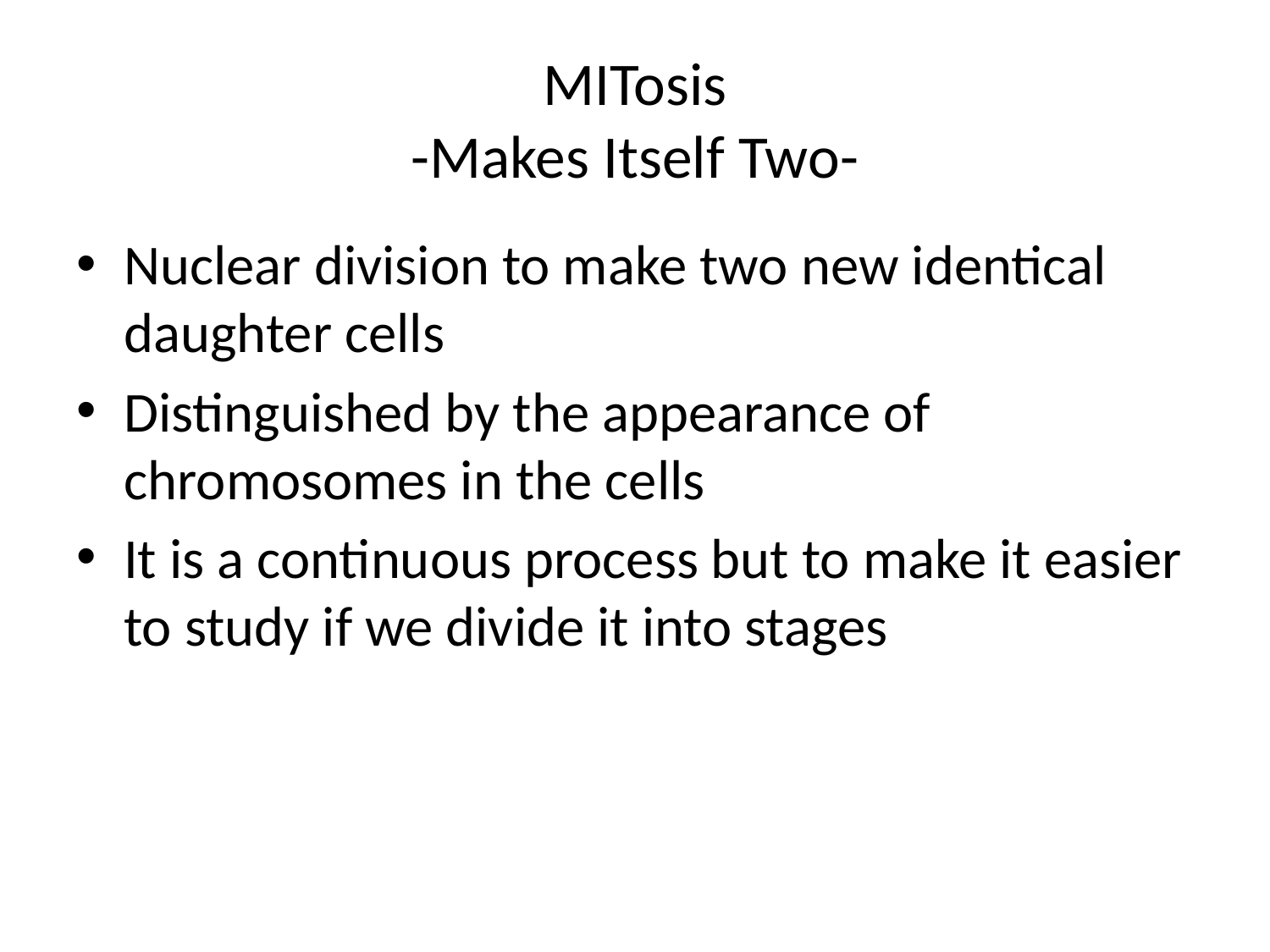

# MITosis -Makes Itself Two-
Nuclear division to make two new identical daughter cells
Distinguished by the appearance of chromosomes in the cells
It is a continuous process but to make it easier to study if we divide it into stages